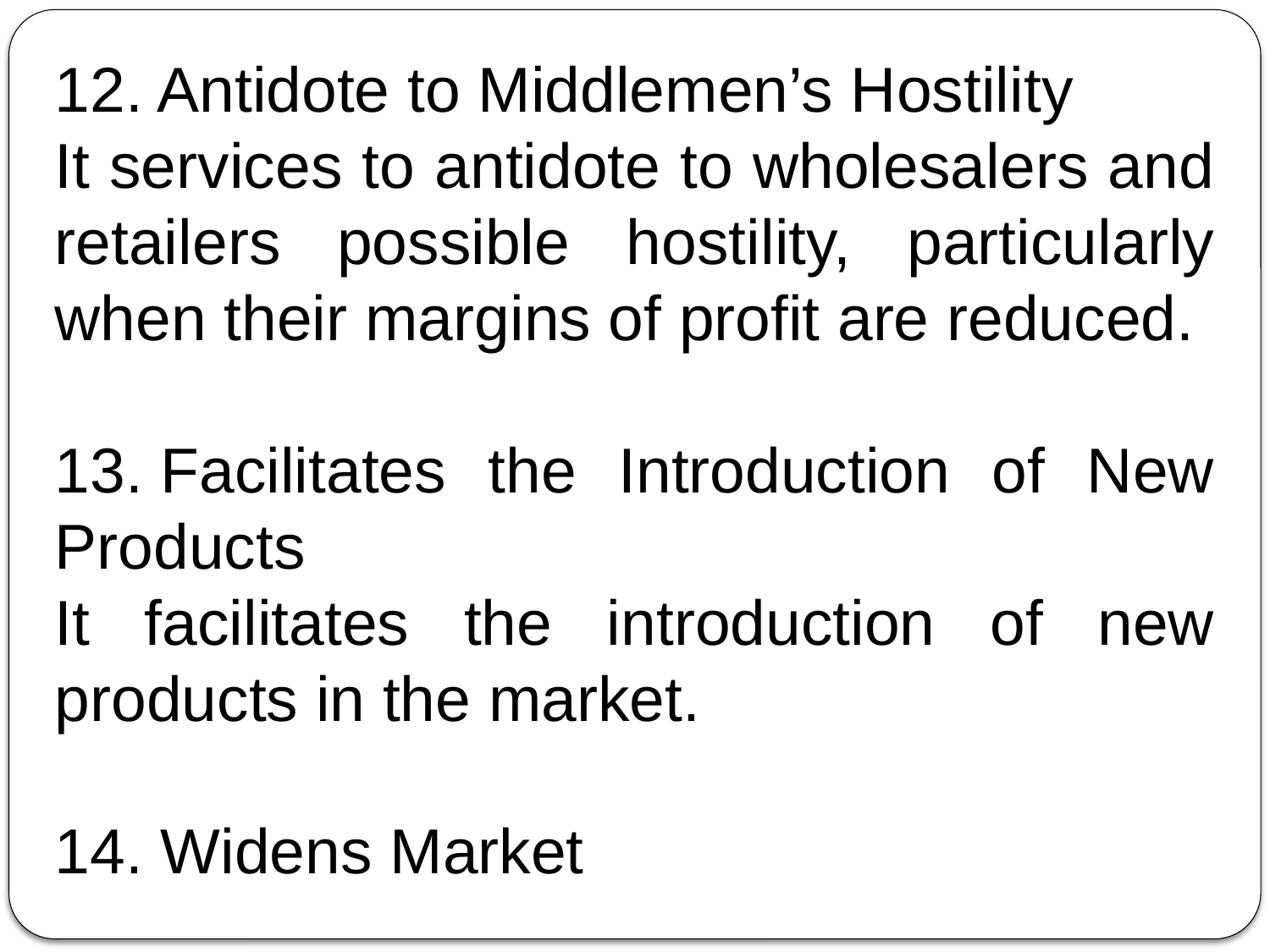

12. Antidote to Middlemen’s Hostility
It services to antidote to wholesalers and retailers possible hostility, particularly when their margins of profit are reduced.

13. Facilitates the Introduction of New Products
It facilitates the introduction of new products in the market.

14. Widens Market